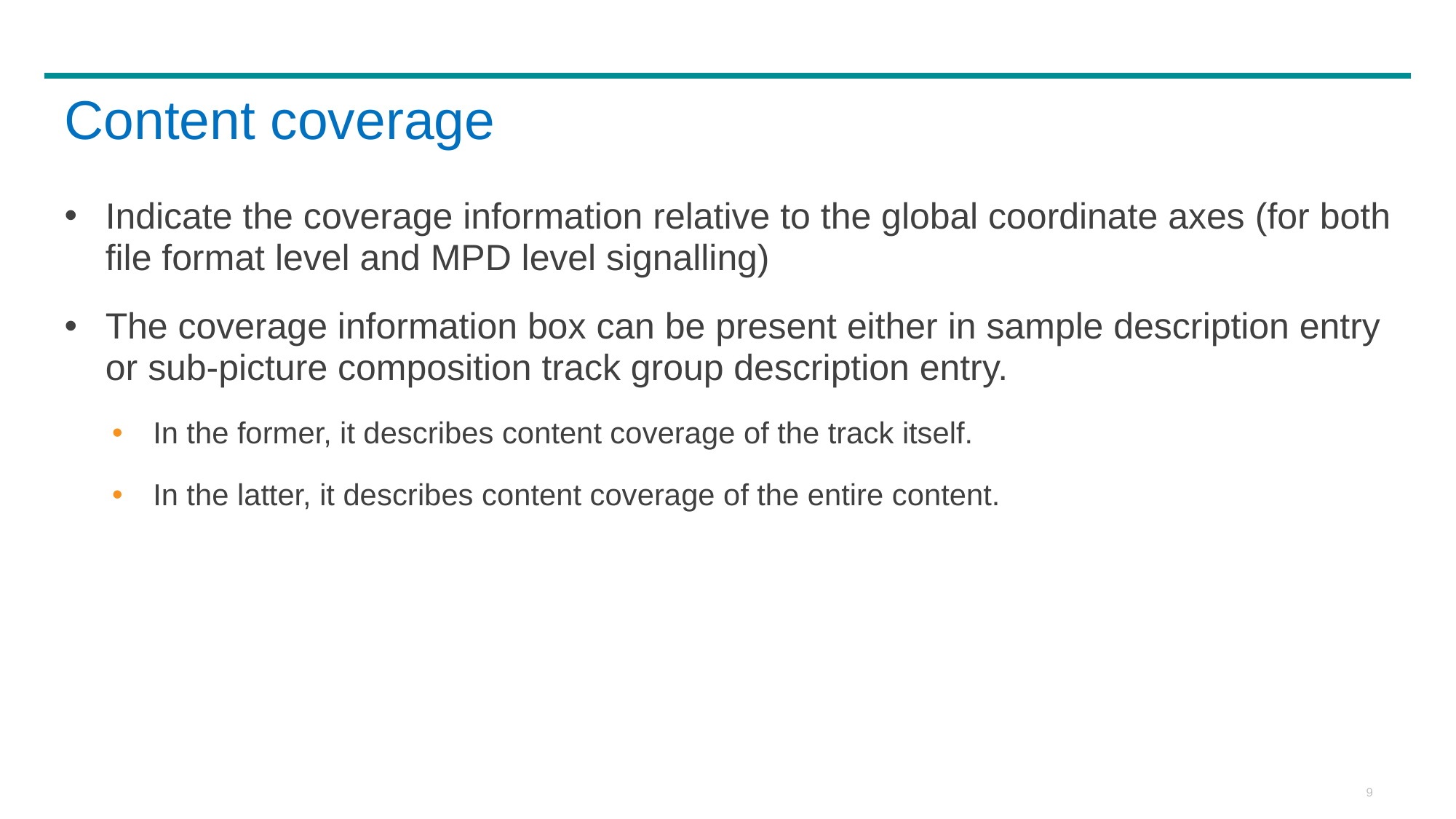

# Content coverage
Indicate the coverage information relative to the global coordinate axes (for both file format level and MPD level signalling)
The coverage information box can be present either in sample description entry or sub-picture composition track group description entry.
In the former, it describes content coverage of the track itself.
In the latter, it describes content coverage of the entire content.